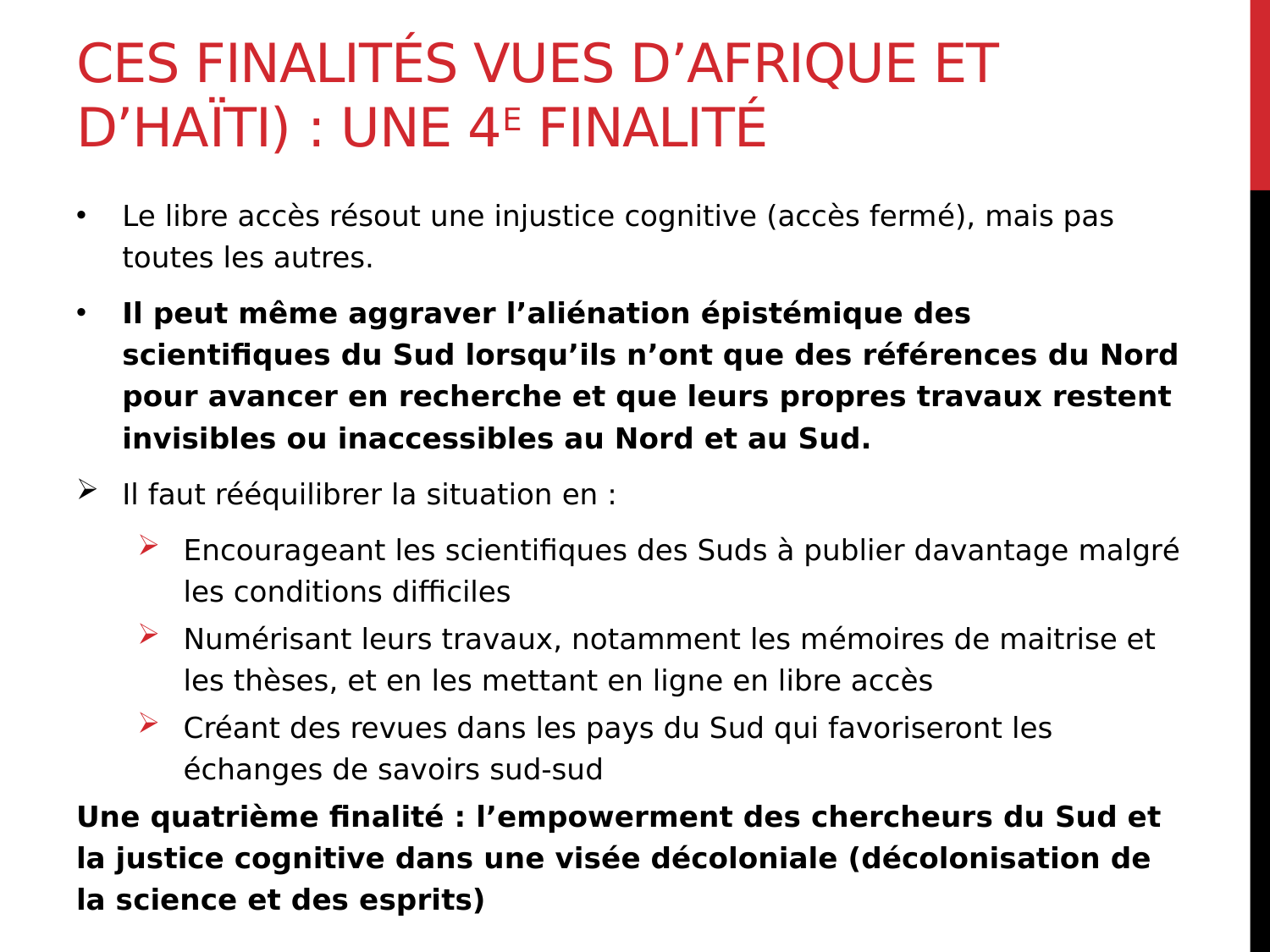

# Ces finalités vues d’Afrique et d’Haïti) : une 4E finalité
Le libre accès résout une injustice cognitive (accès fermé), mais pas toutes les autres.
Il peut même aggraver l’aliénation épistémique des scientifiques du Sud lorsqu’ils n’ont que des références du Nord pour avancer en recherche et que leurs propres travaux restent invisibles ou inaccessibles au Nord et au Sud.
Il faut rééquilibrer la situation en :
Encourageant les scientifiques des Suds à publier davantage malgré les conditions difficiles
Numérisant leurs travaux, notamment les mémoires de maitrise et les thèses, et en les mettant en ligne en libre accès
Créant des revues dans les pays du Sud qui favoriseront les échanges de savoirs sud-sud
Une quatrième finalité : l’empowerment des chercheurs du Sud et la justice cognitive dans une visée décoloniale (décolonisation de la science et des esprits)